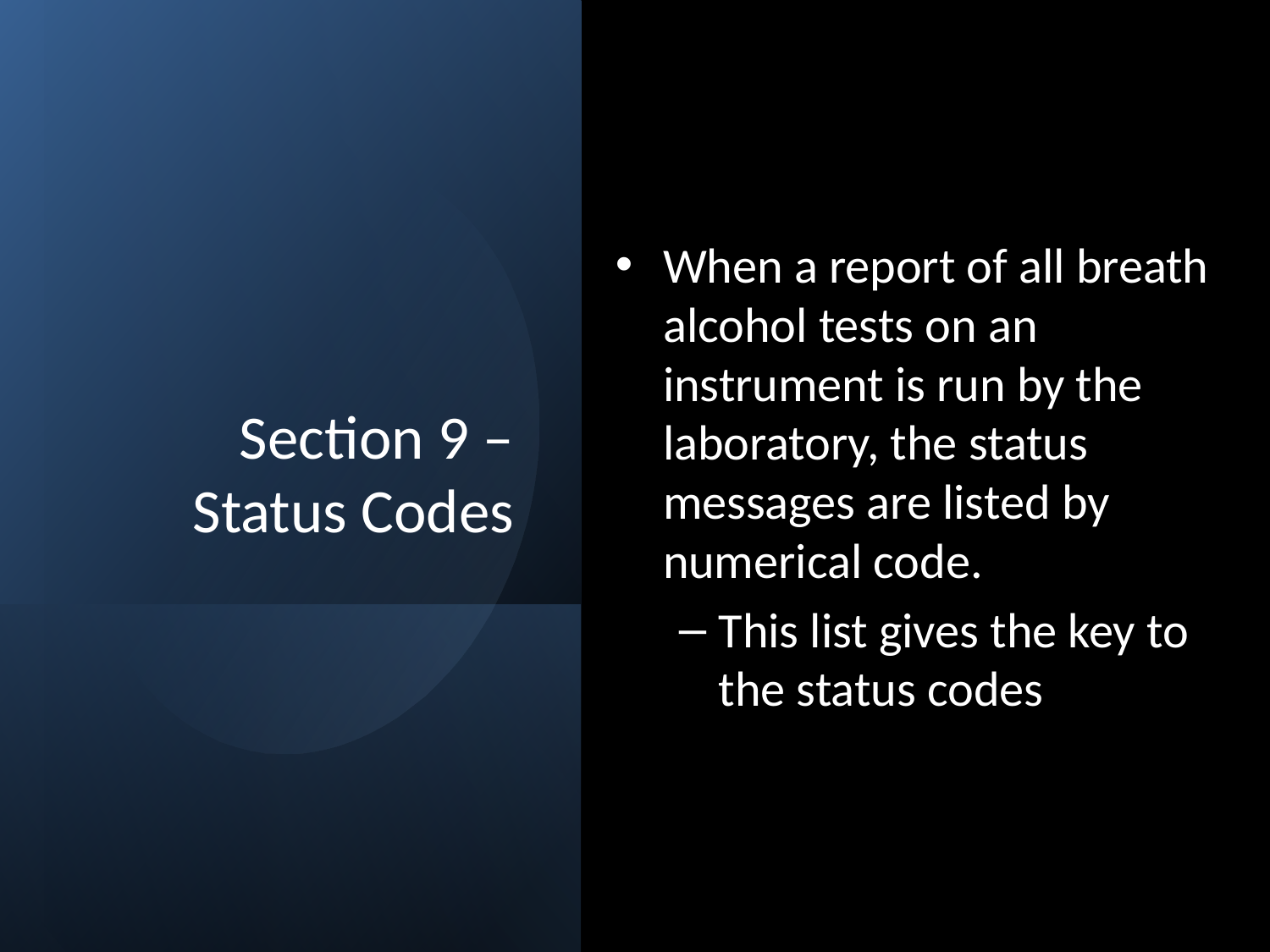

# Section 9 – Status Codes
When a report of all breath alcohol tests on an instrument is run by the laboratory, the status messages are listed by numerical code.
This list gives the key to the status codes

Approved and Issued: 2025.10.01